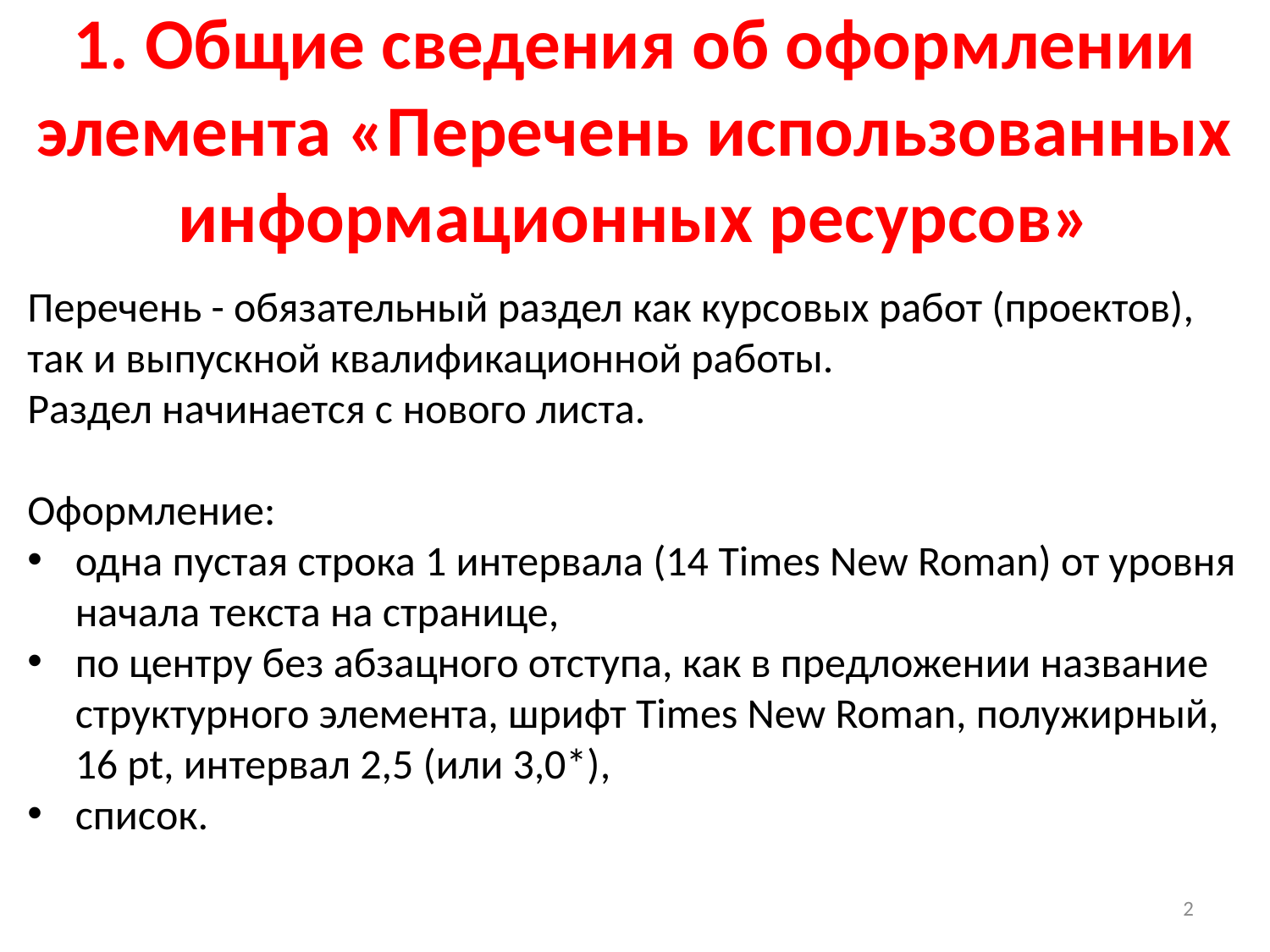

# 1. Общие сведения об оформлении элемента «Перечень использованных информационных ресурсов»
Перечень - обязательный раздел как курсовых работ (проектов), так и выпускной квалификационной работы.
Раздел начинается с нового листа.

Оформление:
одна пустая строка 1 интервала (14 Times New Roman) от уровня начала текста на странице,
по центру без абзацного отступа, как в предложении название структурного элемента, шрифт Times New Roman, полужирный, 16 pt, интервал 2,5 (или 3,0*),
список.
2